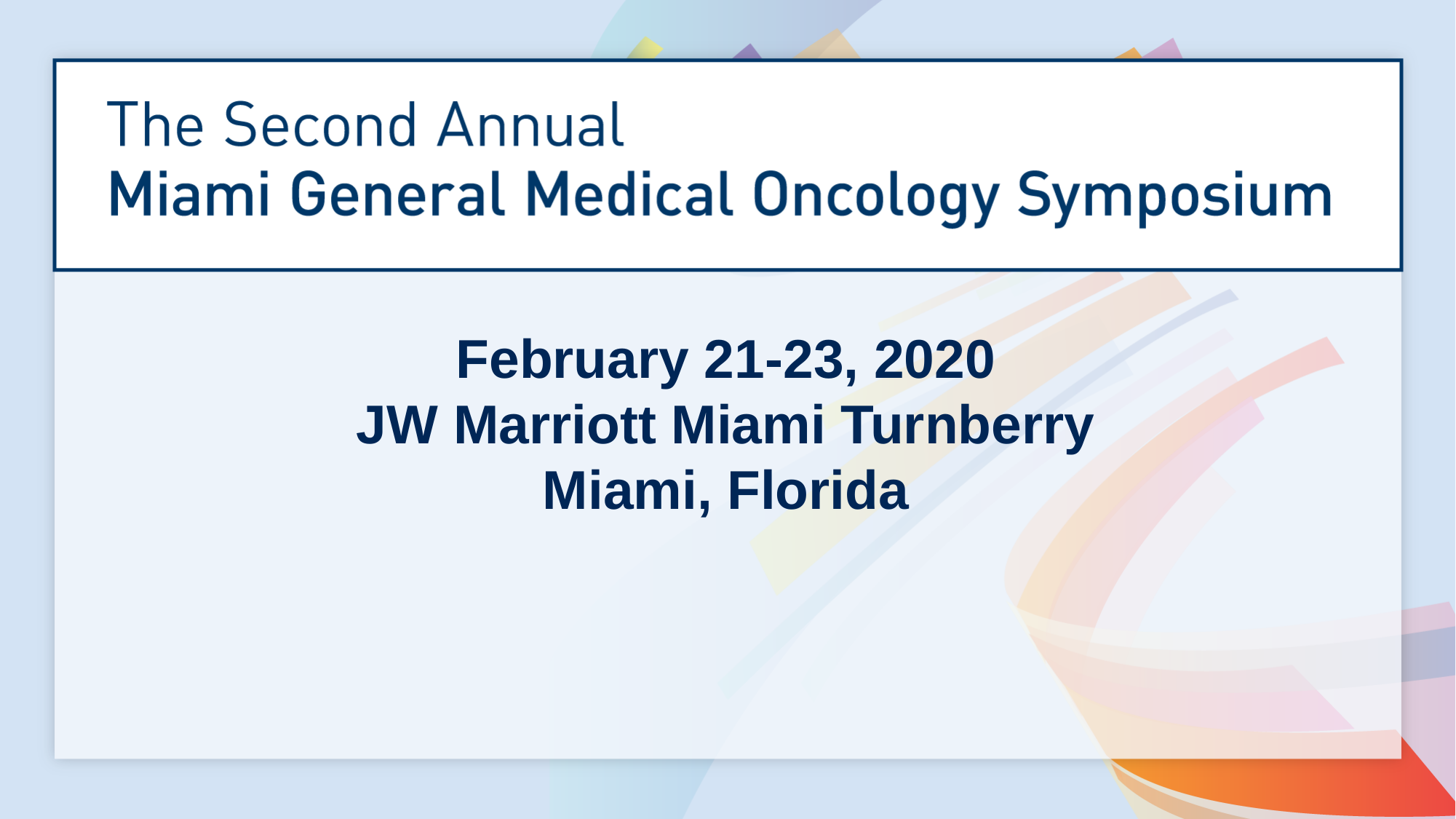

February 21-23, 2020
JW Marriott Miami Turnberry
Miami, Florida